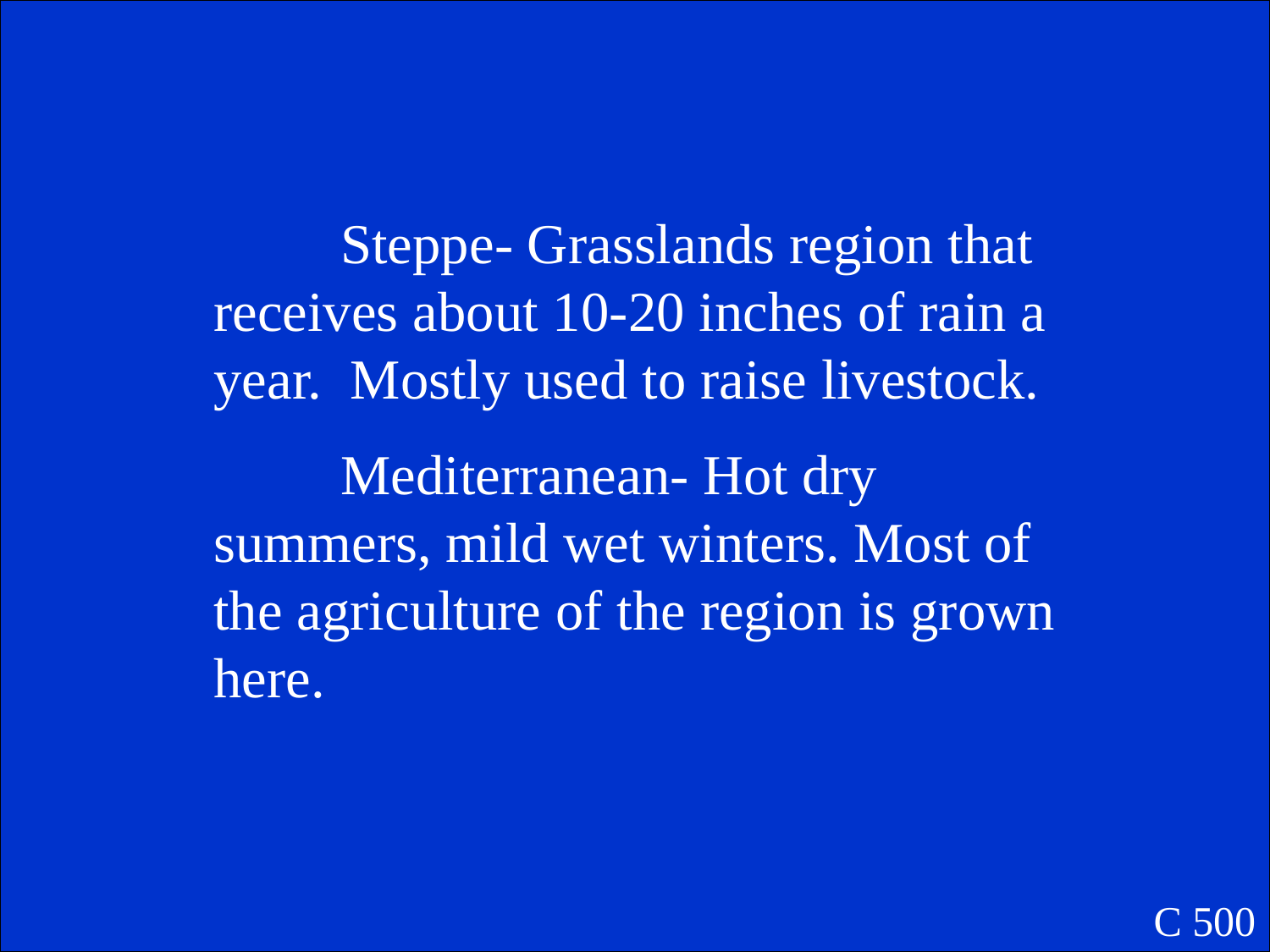

Steppe- Grasslands region that receives about 10-20 inches of rain a year.  Mostly used to raise livestock.
	Mediterranean- Hot dry summers, mild wet winters. Most of the agriculture of the region is grown here.

C 500